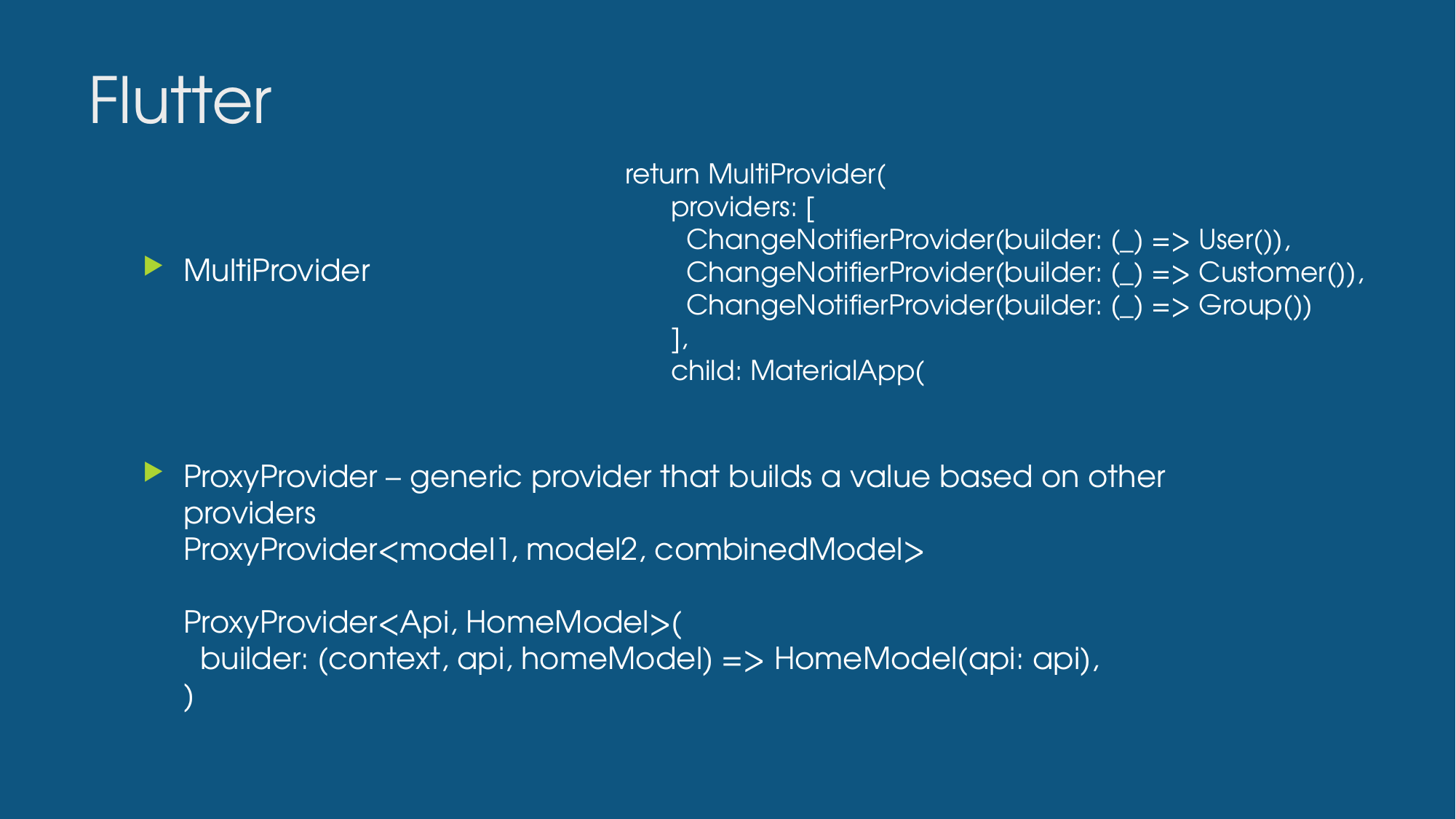

16
# Flutter
return MultiProvider(
      providers: [
        ChangeNotifierProvider(builder: (_) => User()),
        ChangeNotifierProvider(builder: (_) => Customer()),
        ChangeNotifierProvider(builder: (_) => Group())
      ],
      child: MaterialApp(
MultiProvider

ProxyProvider – generic provider that builds a value based on other providers
ProxyProvider<model1, model2, combinedModel>
ProxyProvider<Api, HomeModel>(
  builder: (context, api, homeModel) => HomeModel(api: api),
)